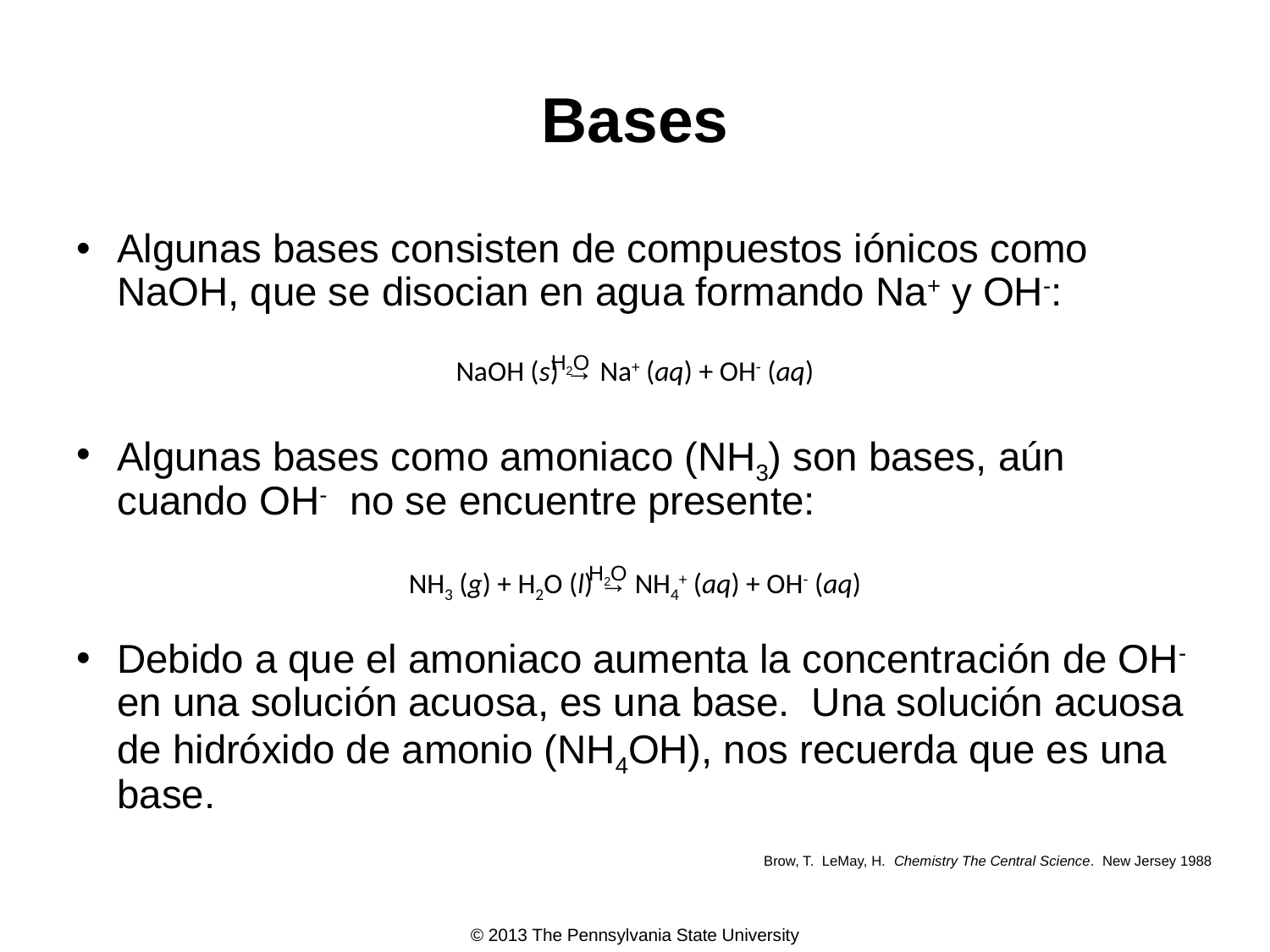

# Bases
Algunas bases consisten de compuestos iónicos como NaOH, que se disocian en agua formando Na+ y OH-:

NaOH (s) → Na+ (aq) + OH- (aq)

Algunas bases como amoniaco (NH3) son bases, aún cuando OH-  no se encuentre presente:

NH3 (g) + H2O (l) → NH4+ (aq) + OH- (aq)

Debido a que el amoniaco aumenta la concentración de OH- en una solución acuosa, es una base.  Una solución acuosa de hidróxido de amonio (NH4OH), nos recuerda que es una base.
H2O
H2O
Brow, T.  LeMay, H.  Chemistry The Central Science.  New Jersey 1988